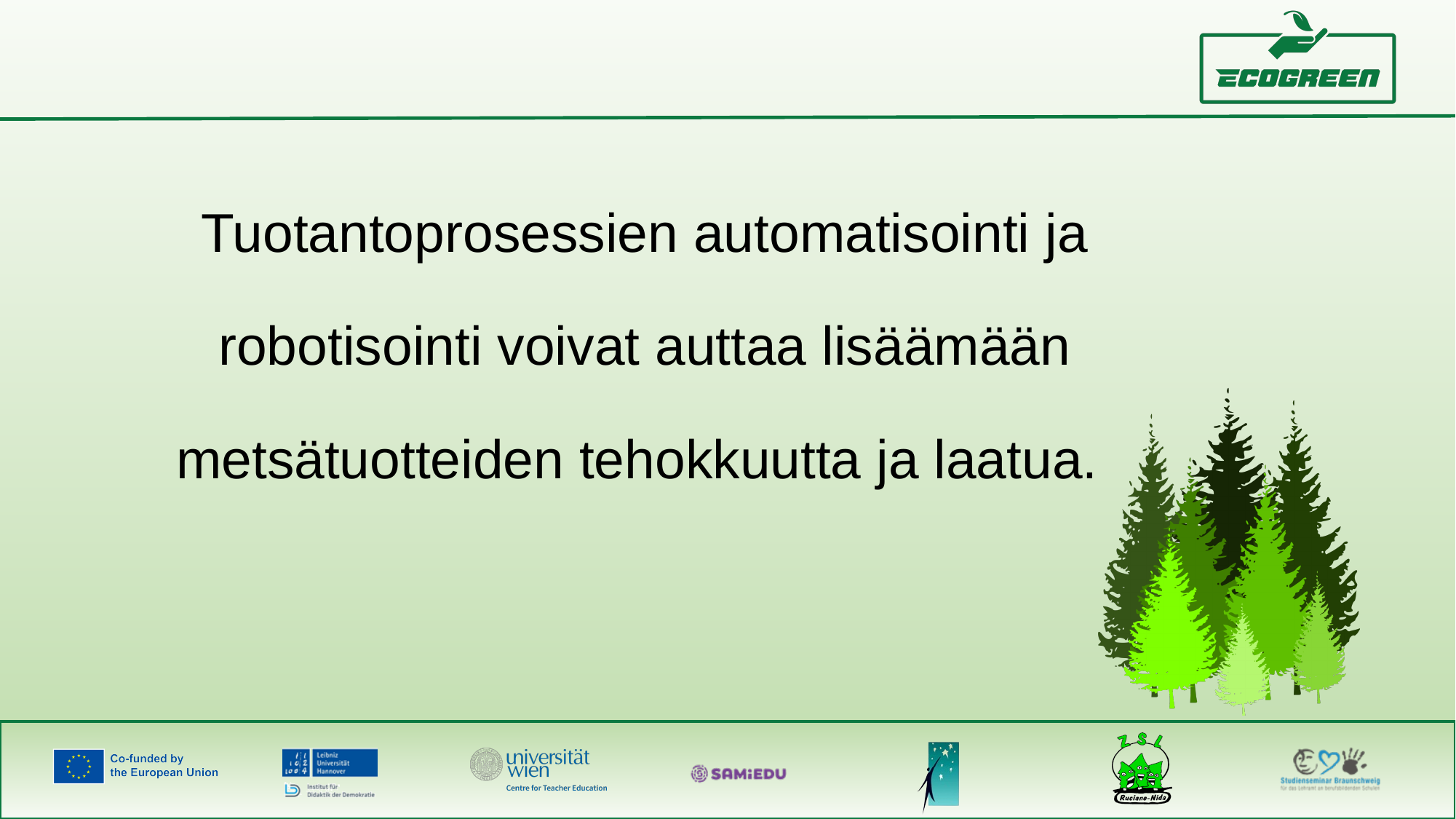

Tuotantoprosessien automatisointi ja robotisointi voivat auttaa lisäämään metsätuotteiden tehokkuutta ja laatua.